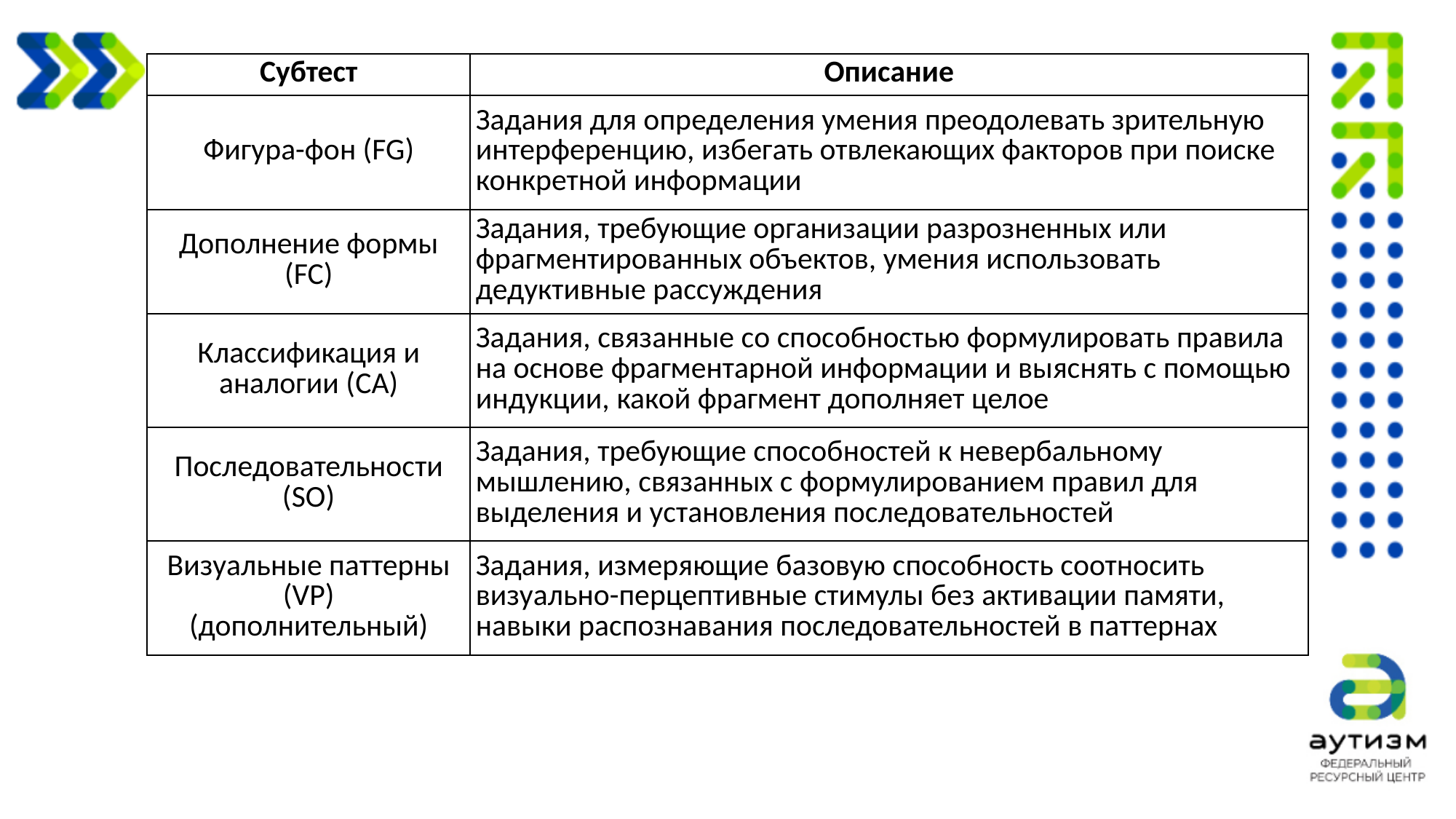

| Субтест | Описание |
| --- | --- |
| Фигура-фон (FG) | Задания для определения умения преодолевать зрительную интерференцию, избегать отвлекающих факторов при поиске конкретной информации |
| Дополнение формы (FC) | Задания, требующие организации разрозненных или фрагментированных объектов, умения использовать дедуктивные рассуждения |
| Классификация и аналогии (CA) | Задания, связанные со способностью формулировать правила на основе фрагментарной информации и выяснять с помощью индукции, какой фрагмент дополняет целое |
| Последовательности (SO) | Задания, требующие способностей к невербальному мышлению, связанных с формулированием правил для выделения и установления последовательностей |
| Визуальные паттерны (VP) (дополнительный) | Задания, измеряющие базовую способность соотносить визуально-перцептивные стимулы без активации памяти, навыки распознавания последовательностей в паттернах |